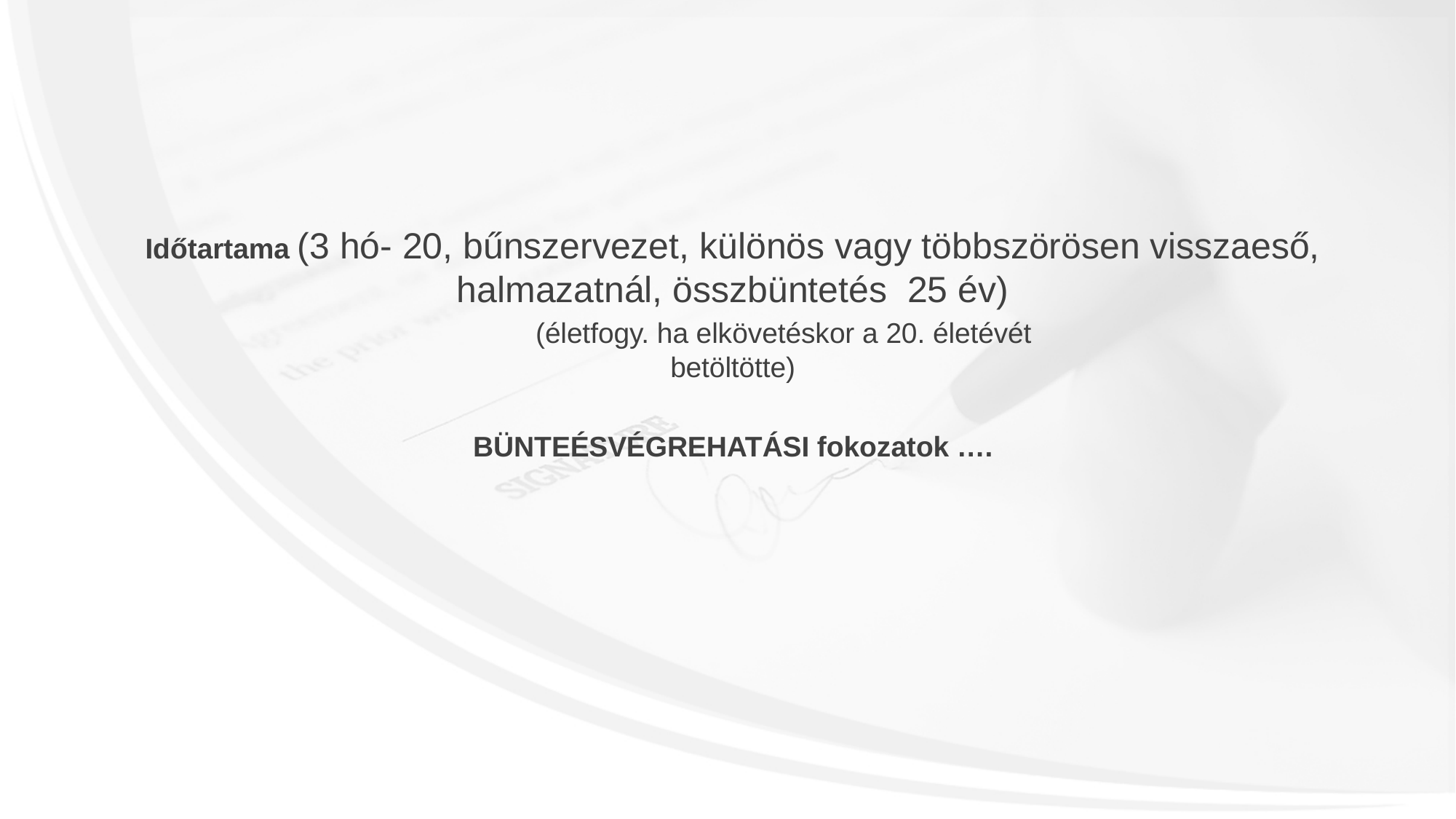

Időtartama (3 hó- 20, bűnszervezet, különös vagy többszörösen visszaeső, halmazatnál, összbüntetés  25 év)
	(életfogy. ha elkövetéskor a 20. életévét
betöltötte)

BÜNTEÉSVÉGREHATÁSI fokozatok ….